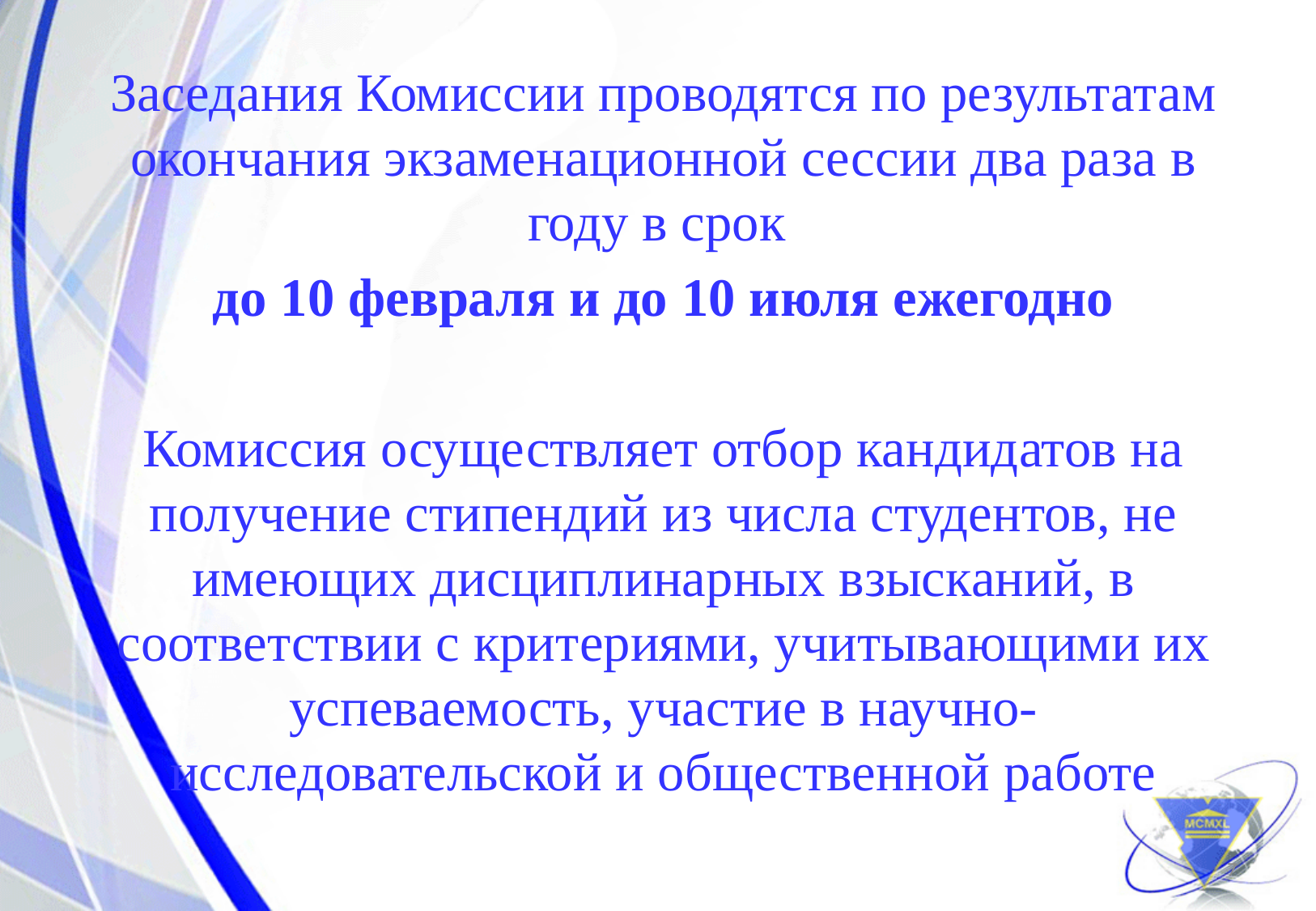

Заседания Комиссии проводятся по результатам окончания экзаменационной сессии два раза в году в срок
до 10 февраля и до 10 июля ежегодно

Комиссия осуществляет отбор кандидатов на получение стипендий из числа студентов, не имеющих дисциплинарных взысканий, в соответствии с критериями, учитывающими их успеваемость, участие в научно-исследовательской и общественной работе

7